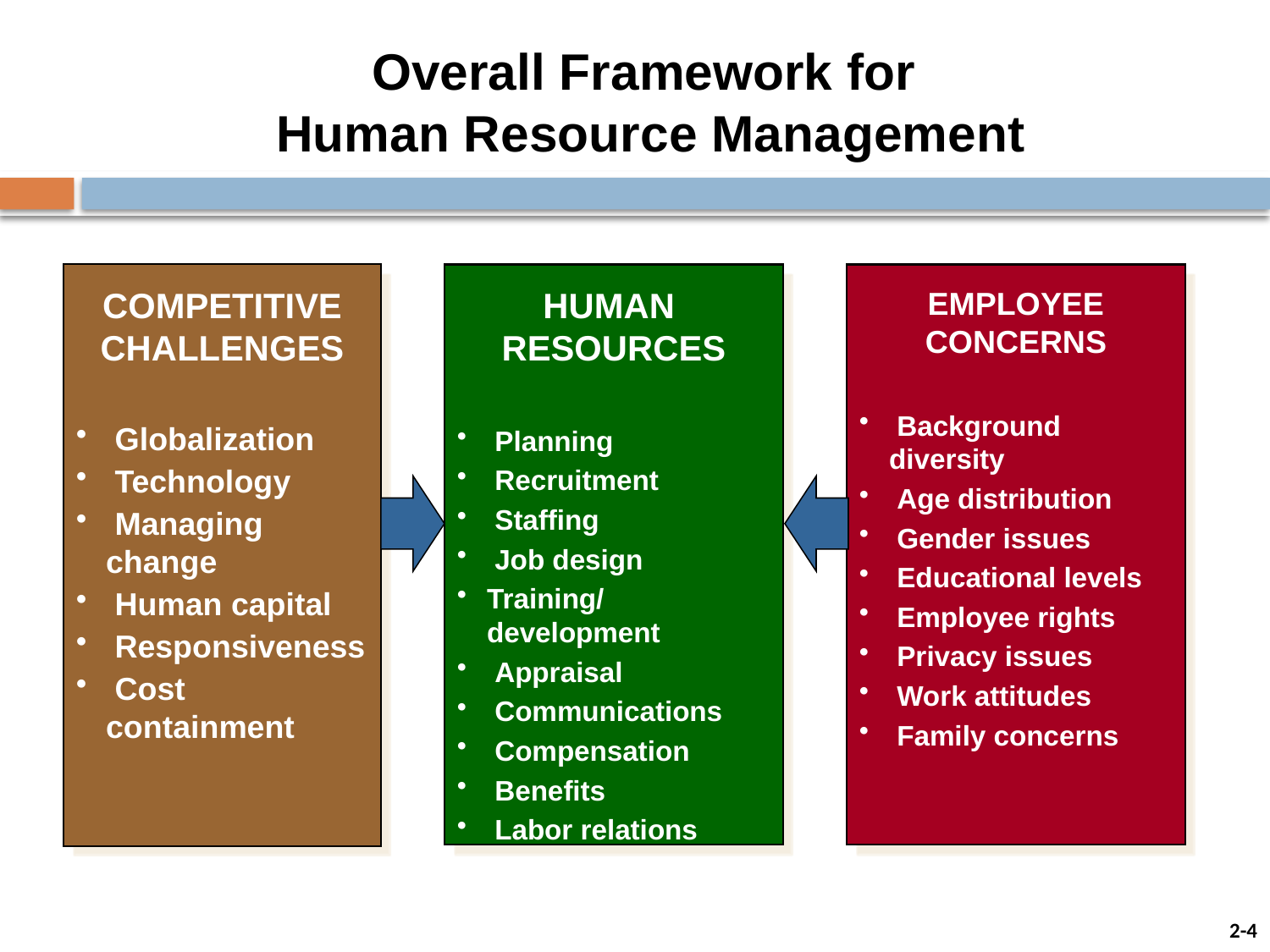

# Overall Framework for Human Resource Management
COMPETITIVE
CHALLENGES

 Globalization
 Technology
 Managing change
 Human capital
 Responsiveness
 Cost containment
HUMAN
RESOURCES

 Planning
 Recruitment
 Staffing
 Job design
Training/development
 Appraisal
 Communications
 Compensation
 Benefits
 Labor relations
EMPLOYEE
CONCERNS

 Background diversity
 Age distribution
 Gender issues
 Educational levels
 Employee rights
 Privacy issues
 Work attitudes
 Family concerns